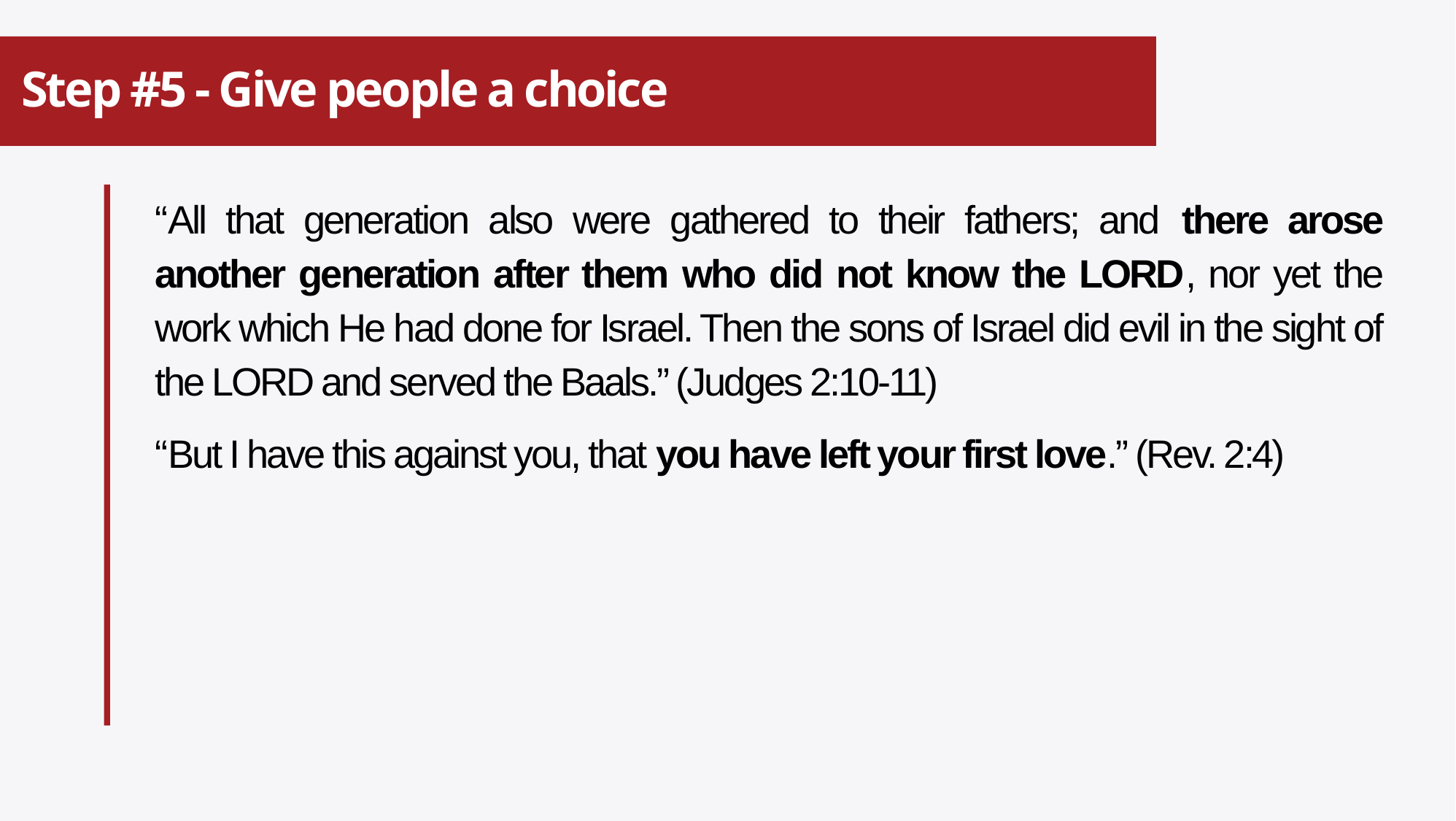

# Step #5 - Give people a choice
“All that generation also were gathered to their fathers; and there arose another generation after them who did not know the LORD, nor yet the work which He had done for Israel. Then the sons of Israel did evil in the sight of the LORD and served the Baals.” (Judges 2:10-11)
“But I have this against you, that you have left your first love.” (Rev. 2:4)